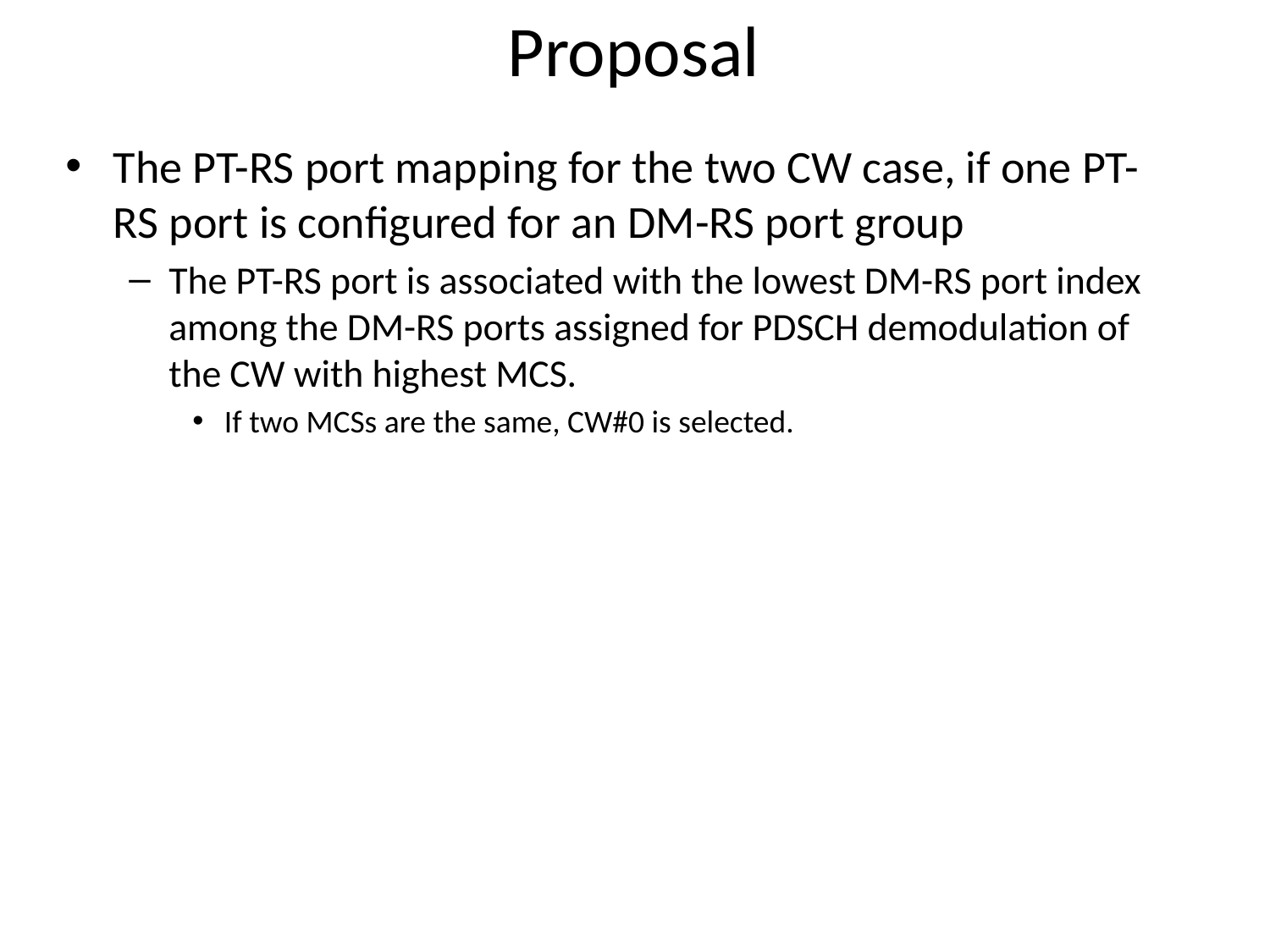

# Proposal

The PT-RS port mapping for the two CW case, if one PT-RS port is configured for an DM-RS port group
The PT-RS port is associated with the lowest DM-RS port index among the DM-RS ports assigned for PDSCH demodulation of the CW with highest MCS.
If two MCSs are the same, CW#0 is selected.